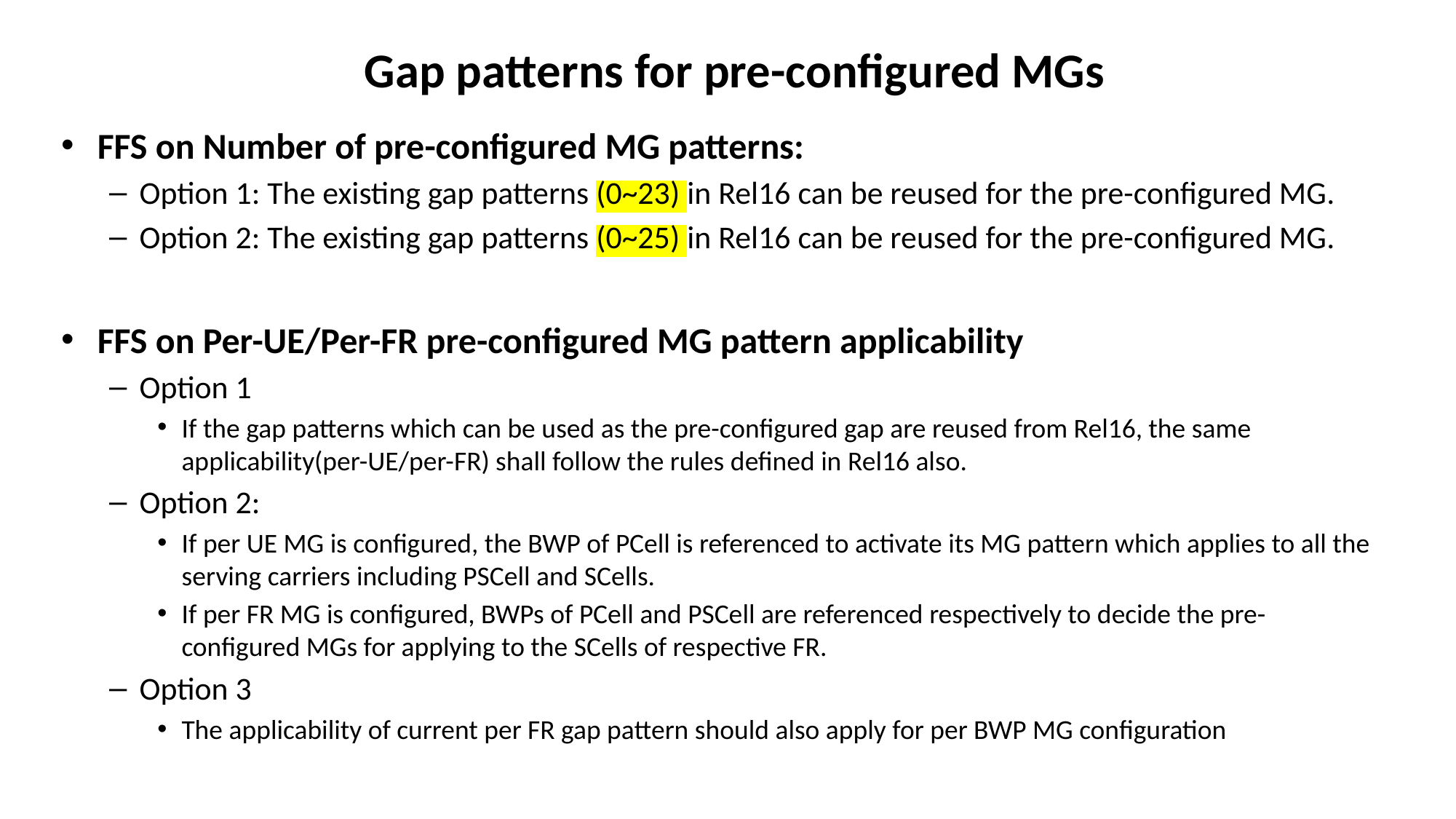

# Gap patterns for pre-configured MGs
FFS on Number of pre-configured MG patterns:
Option 1: The existing gap patterns (0~23) in Rel16 can be reused for the pre-configured MG.
Option 2: The existing gap patterns (0~25) in Rel16 can be reused for the pre-configured MG.

FFS on Per-UE/Per-FR pre-configured MG pattern applicability
Option 1
If the gap patterns which can be used as the pre-configured gap are reused from Rel16, the same applicability(per-UE/per-FR) shall follow the rules defined in Rel16 also.
Option 2:
If per UE MG is configured, the BWP of PCell is referenced to activate its MG pattern which applies to all the serving carriers including PSCell and SCells.
If per FR MG is configured, BWPs of PCell and PSCell are referenced respectively to decide the pre-configured MGs for applying to the SCells of respective FR.
Option 3
The applicability of current per FR gap pattern should also apply for per BWP MG configuration